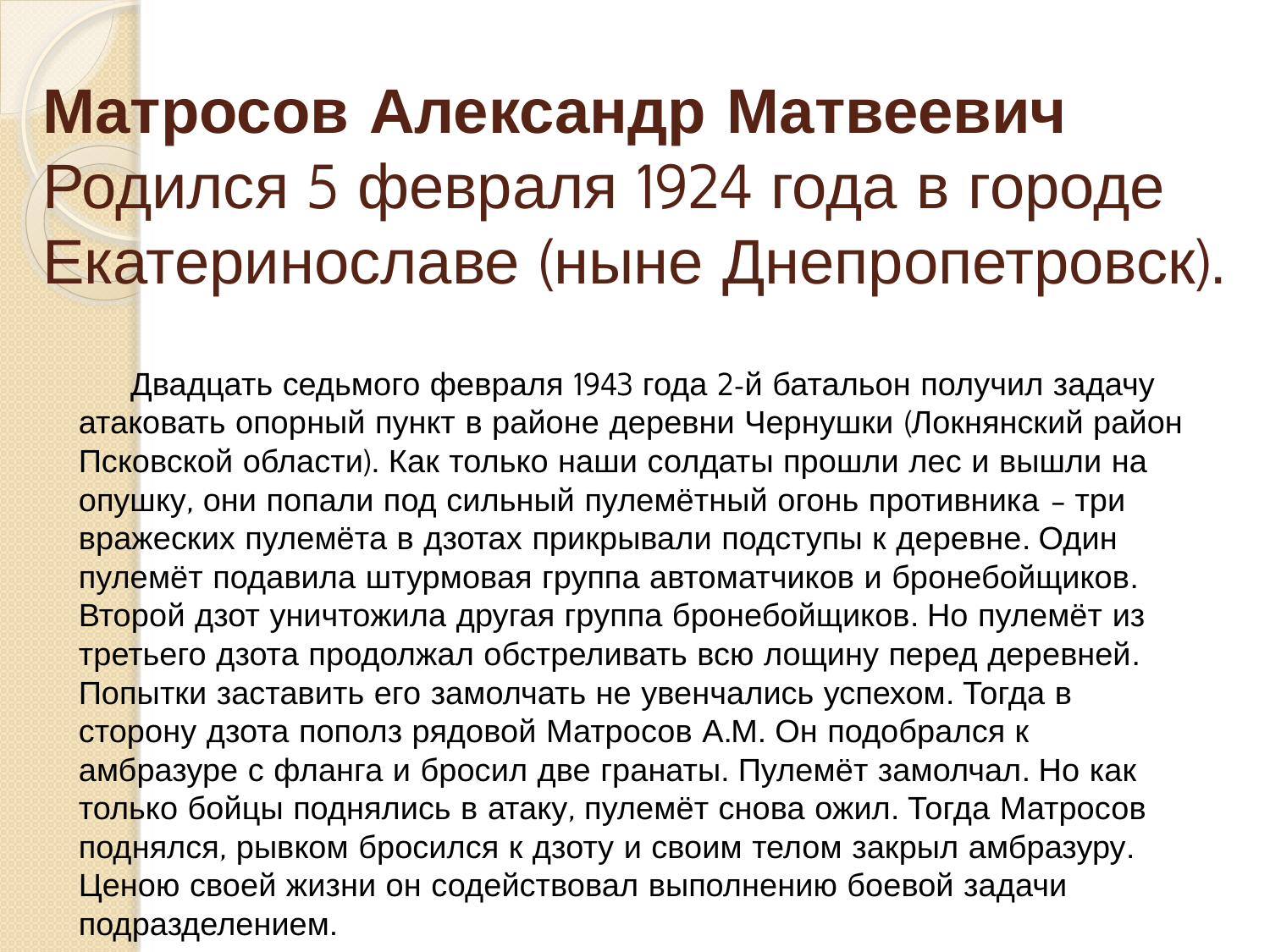

# Матросов Александр Матвеевич Родился 5 февраля 1924 года в городе Екатеринославе (ныне Днепропетровск).
         Двадцать седьмого февраля 1943 года 2-й батальон получил задачу атаковать опорный пункт в районе деревни Чернушки (Локнянский район Псковской области). Как только наши солдаты прошли лес и вышли на опушку, они попали под сильный пулемётный огонь противника – три вражеских пулемёта в дзотах прикрывали подступы к деревне. Один пулемёт подавила штурмовая группа автоматчиков и бронебойщиков. Второй дзот уничтожила другая группа бронебойщиков. Но пулемёт из третьего дзота продолжал обстреливать всю лощину перед деревней. Попытки заставить его замолчать не увенчались успехом. Тогда в сторону дзота пополз рядовой Матросов А.М. Он подобрался к амбразуре с фланга и бросил две гранаты. Пулемёт замолчал. Но как только бойцы поднялись в атаку, пулемёт снова ожил. Тогда Матросов поднялся, рывком бросился к дзоту и своим телом закрыл амбразуру. Ценою своей жизни он содействовал выполнению боевой задачи подразделением.